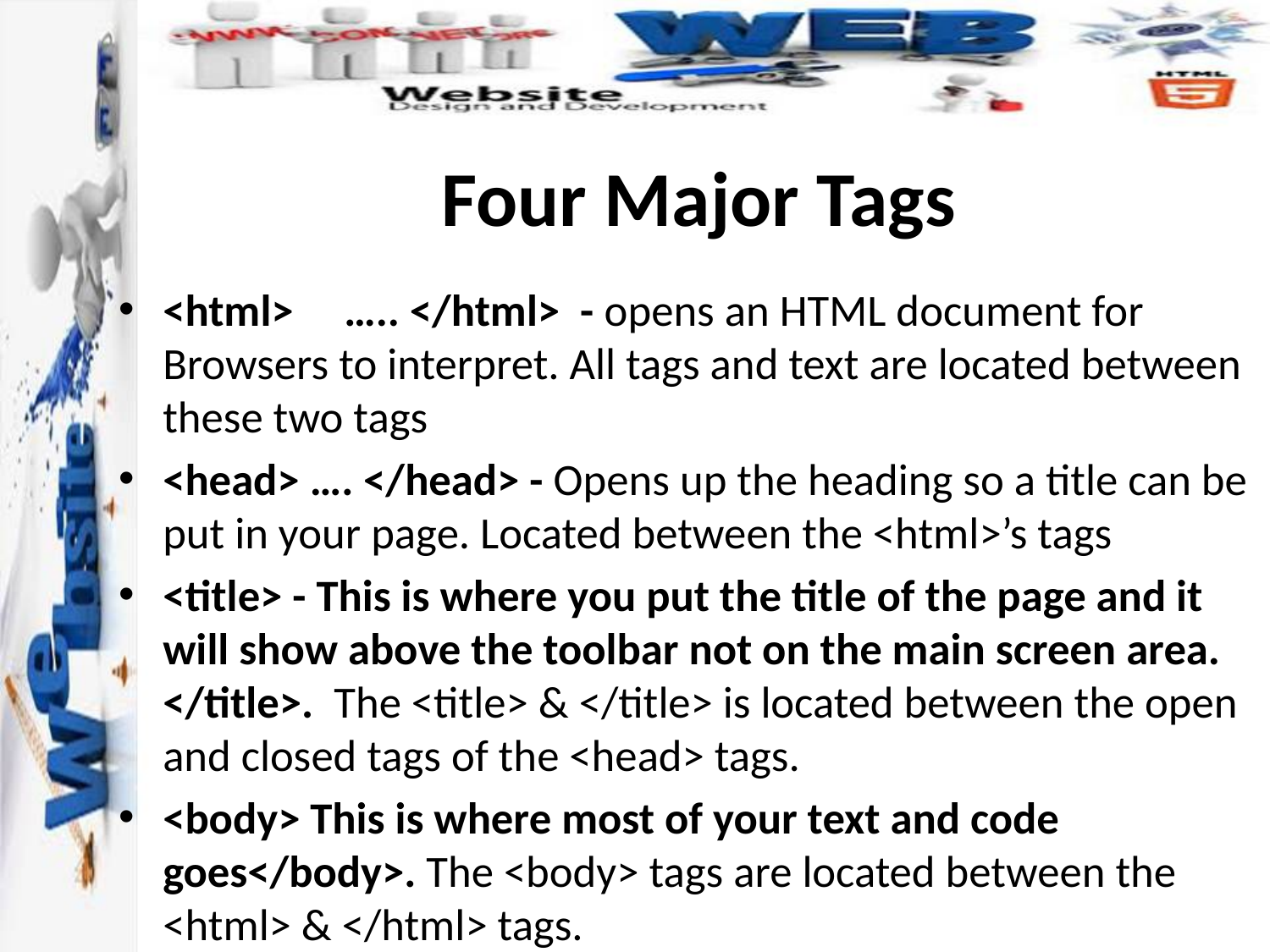

# Four Major Tags
<html>     ….. </html>  - opens an HTML document for Browsers to interpret. All tags and text are located between these two tags
<head> …. </head> - Opens up the heading so a title can be put in your page. Located between the <html>’s tags
<title> - This is where you put the title of the page and it will show above the toolbar not on the main screen area. </title>.  The <title> & </title> is located between the open and closed tags of the <head> tags.
<body> This is where most of your text and code goes</body>. The <body> tags are located between the <html> & </html> tags.